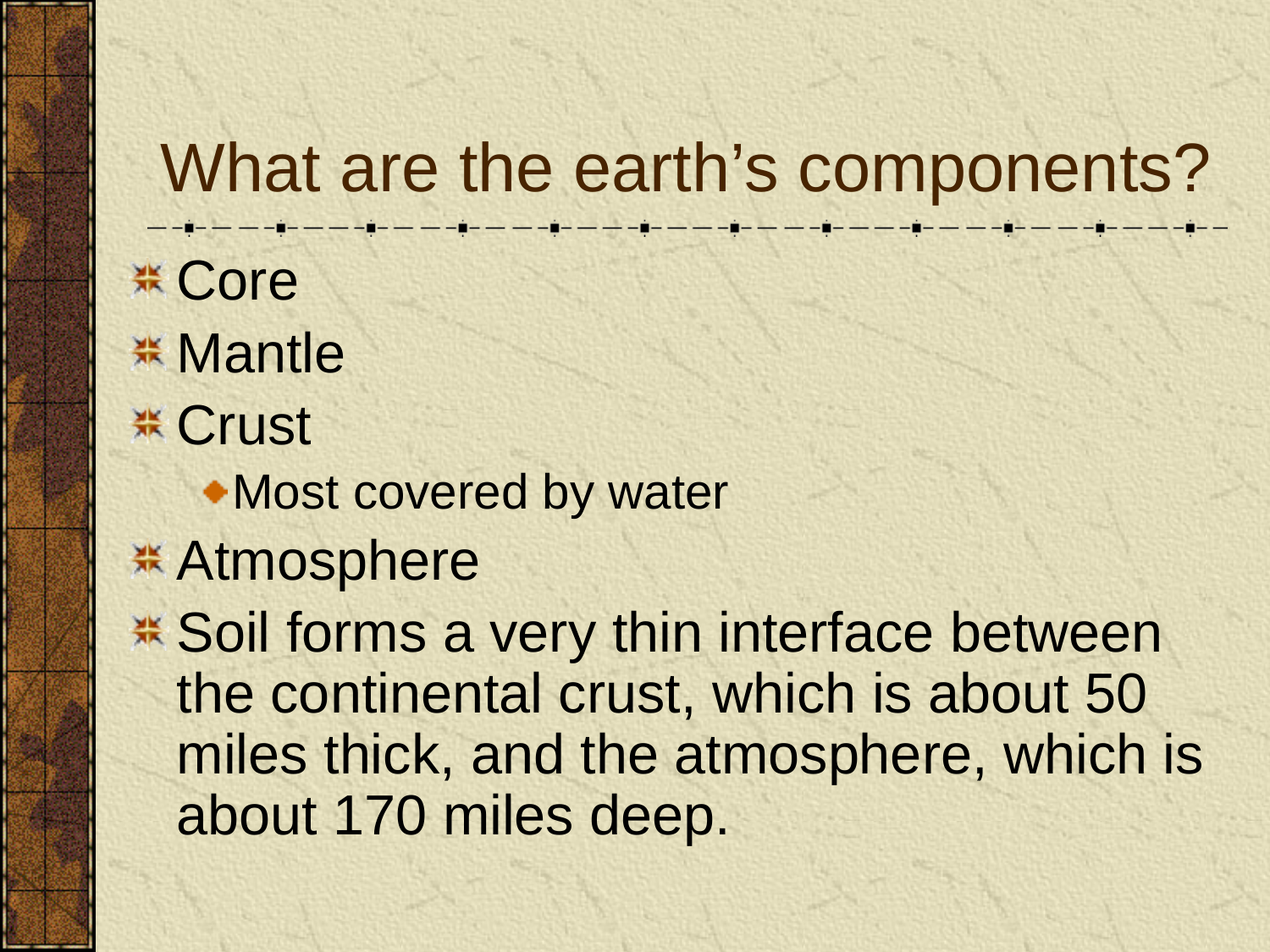

# What are the earth’s components?
Core
Mantle
Crust
Most covered by water
Atmosphere
Soil forms a very thin interface between the continental crust, which is about 50 miles thick, and the atmosphere, which is about 170 miles deep.